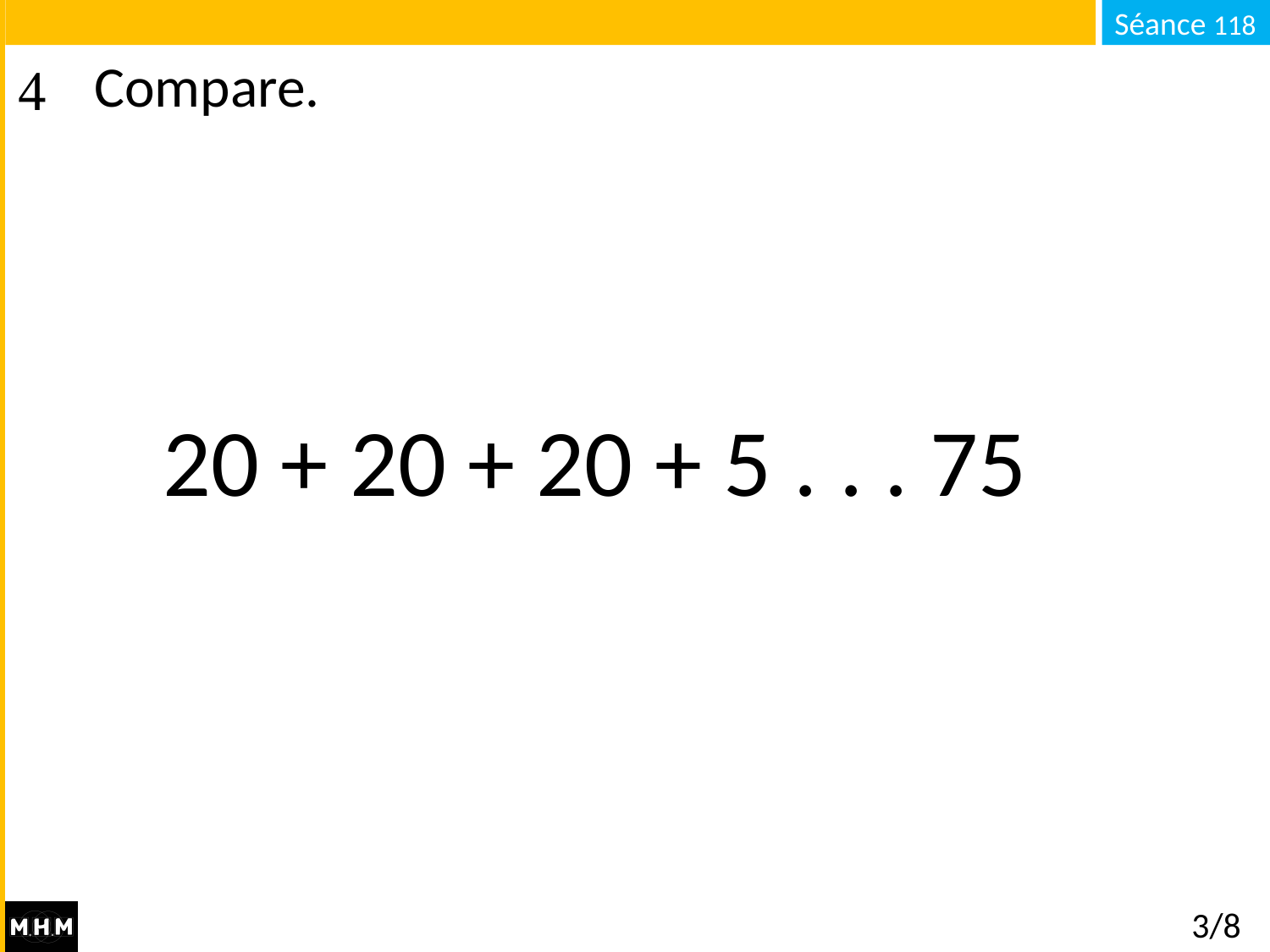

# Compare.
20 + 20 + 20 + 5 . . . 75
3/8